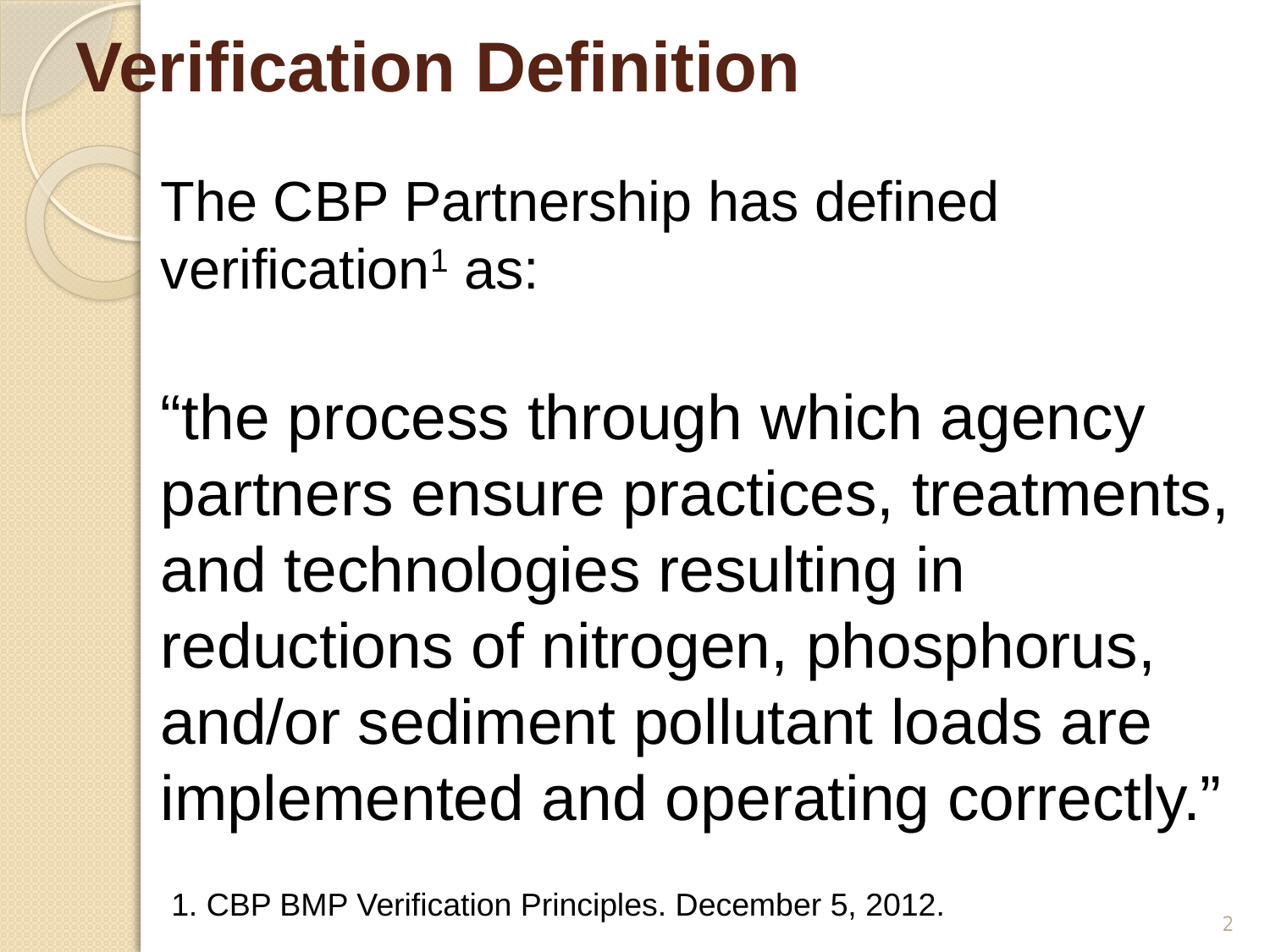

# Verification Definition
The CBP Partnership has defined verification1 as:

“the process through which agency partners ensure practices, treatments, and technologies resulting in reductions of nitrogen, phosphorus, and/or sediment pollutant loads are implemented and operating correctly.”
2
1. CBP BMP Verification Principles. December 5, 2012.